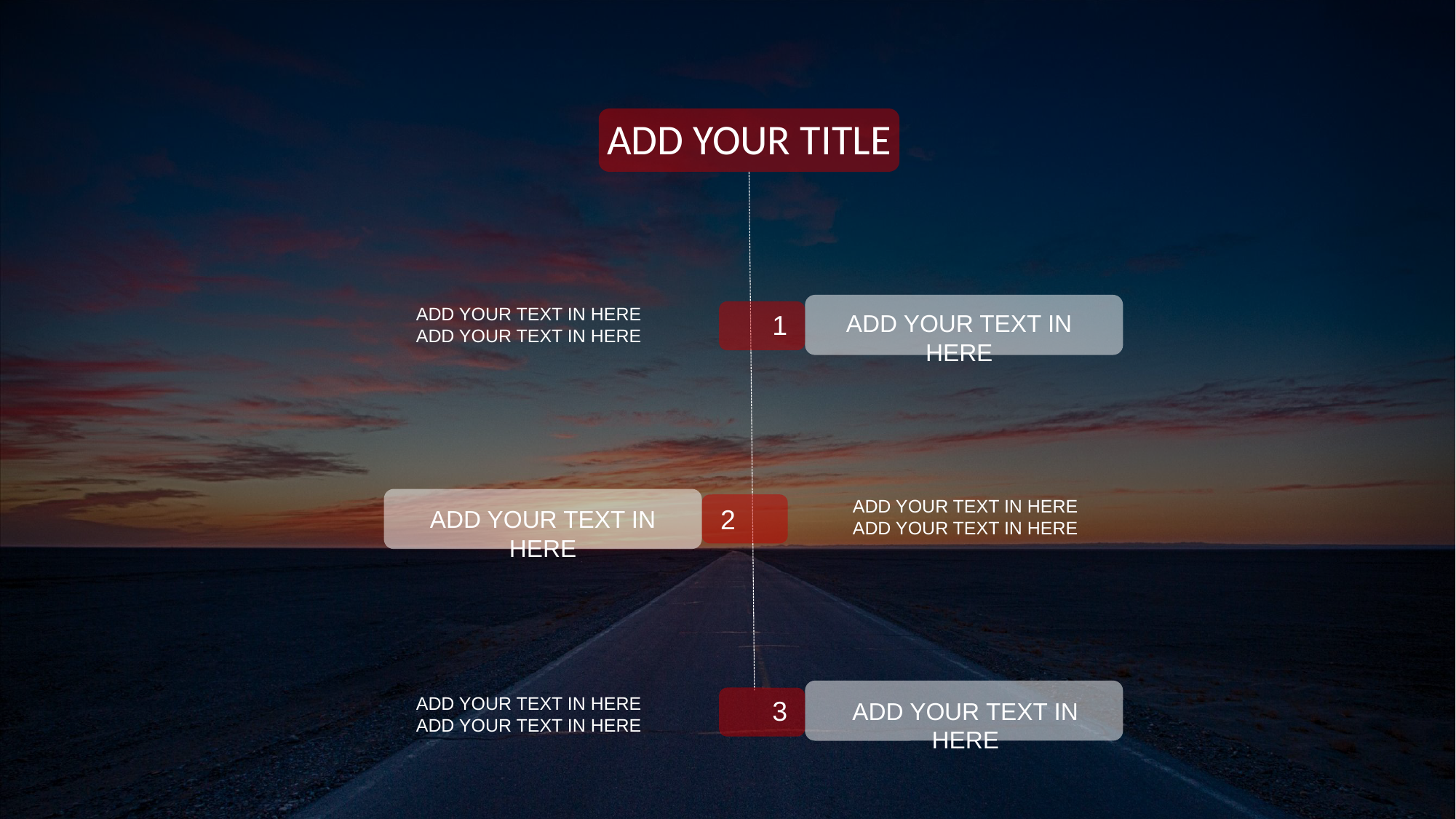

ADD YOUR TITLE

ADD YOUR TEXT IN HERE
ADD YOUR TEXT IN HERE

1
ADD YOUR TEXT IN HERE

ADD YOUR TEXT IN HERE
ADD YOUR TEXT IN HERE

2
ADD YOUR TEXT IN HERE

ADD YOUR TEXT IN HERE
ADD YOUR TEXT IN HERE

3
ADD YOUR TEXT IN HERE